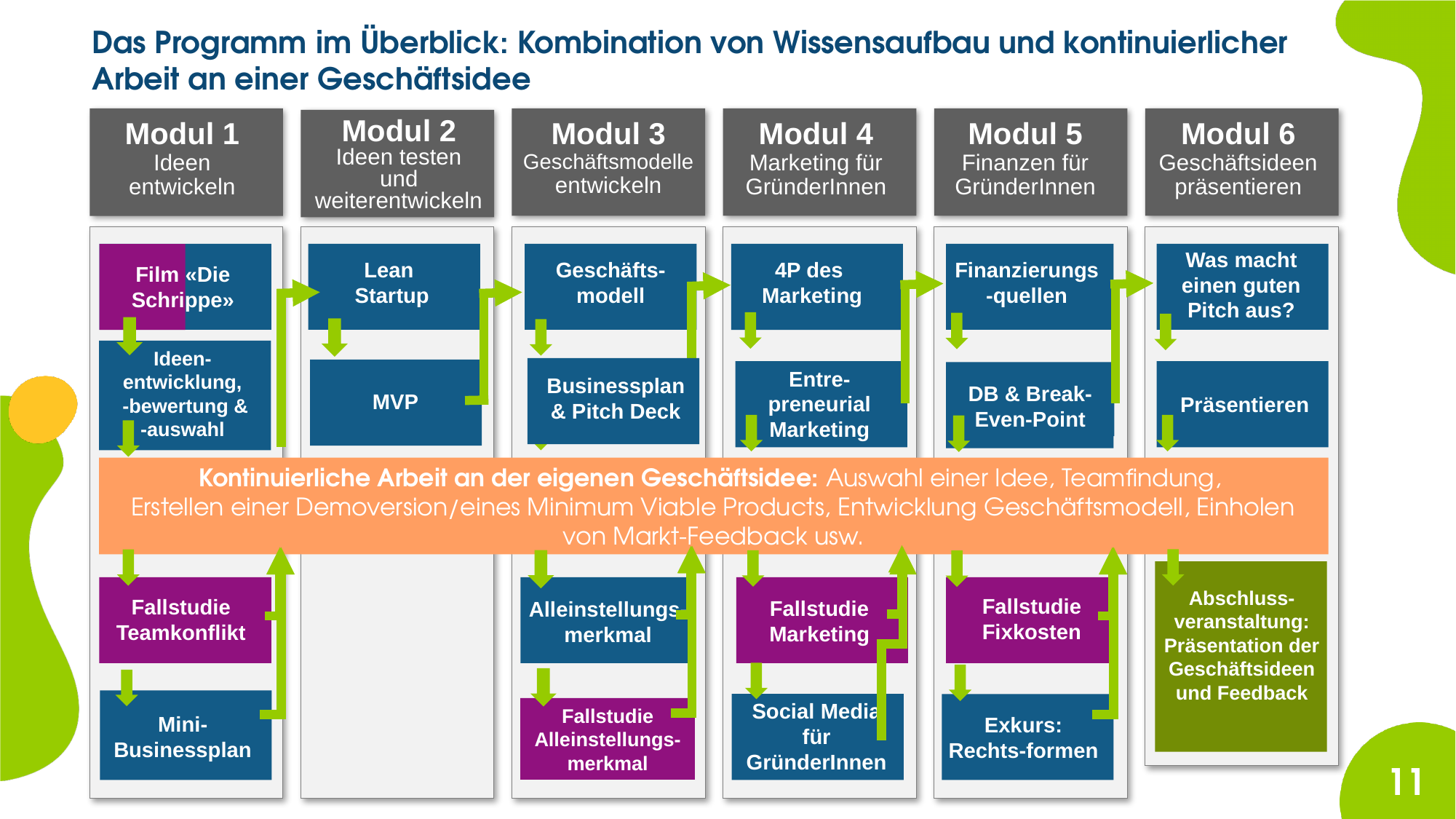

Das Programm im Überblick: Kombination von Wissensaufbau und kontinuierlicher Arbeit an einer Geschäftsidee

Modul 1
Ideen entwickeln
Modul 2
Ideen testen und weiterentwickeln
Modul 3
Geschäftsmodelle entwickeln
Modul 4
Marketing für GründerInnen
Modul 5
Finanzen für GründerInnen
Modul 6
Geschäftsideen präsentieren

Was macht einen guten Pitch aus?

Lean
Startup
Geschäfts-modell
4P des  Marketing
Finanzierungs-quellen
Film «Die Schrippe»

Ideen-
entwicklung,
 -bewertung &
-auswahl

Entre-
preneurial Marketing

Businessplan & Pitch Deck
DB & Break-Even-Point
MVP
Präsentieren

Kontinuierliche Arbeit an der eigenen Geschäftsidee: Auswahl einer Idee, Teamfindung,
Erstellen einer Demoversion/eines Minimum Viable Products, Entwicklung Geschäftsmodell, Einholen von Markt-Feedback usw.

Abschluss-veranstaltung: Präsentation der Geschäftsideen und Feedback

Fallstudie Fixkosten
Fallstudie Teamkonflikt
Fallstudie Marketing
Alleinstellungs-merkmal

Social Media für GründerInnen

Fallstudie Alleinstellungs-merkmal
Mini-Businessplan
Exkurs: Rechts-formen
11